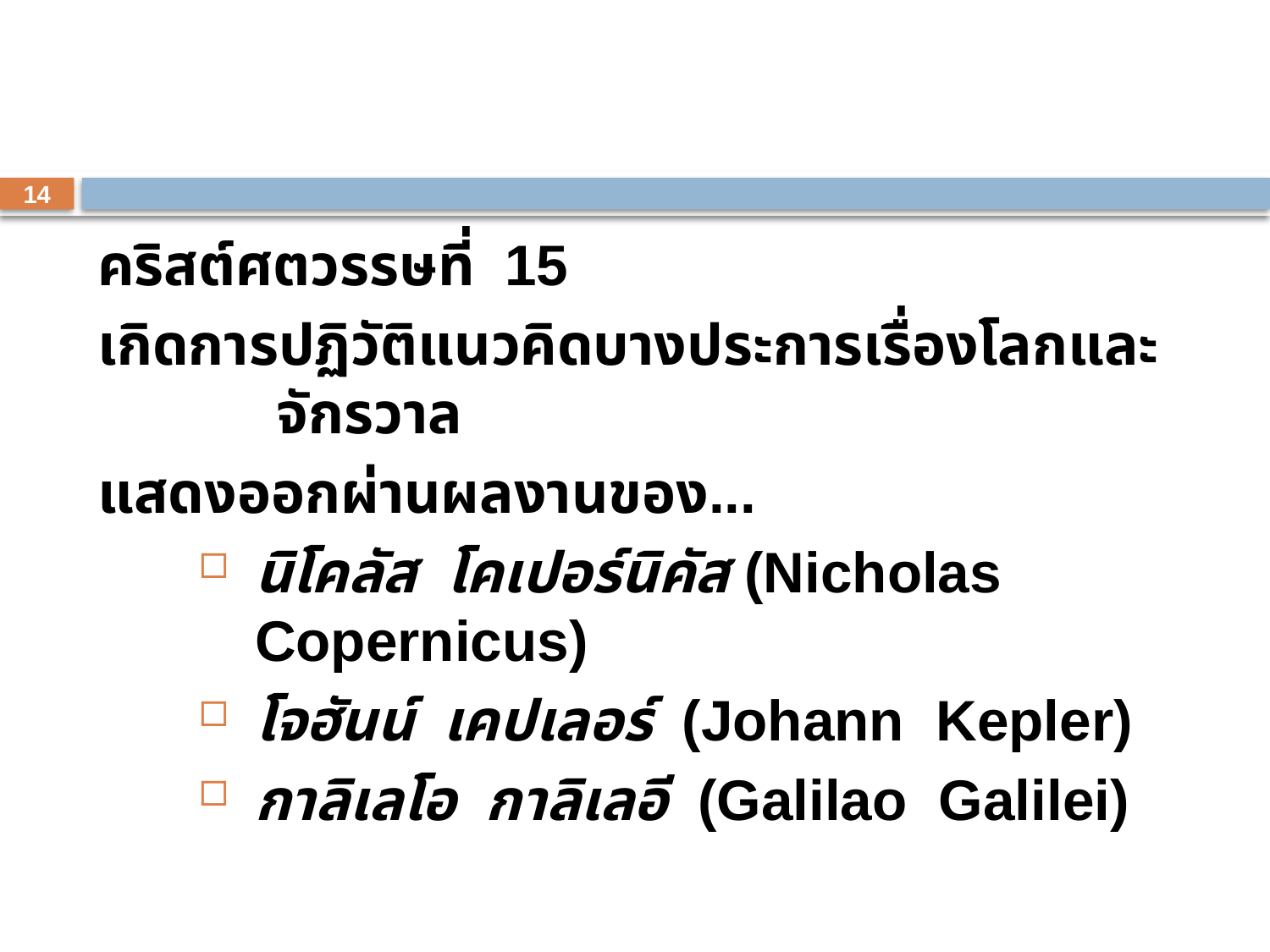

14
คริสต์ศตวรรษที่  15
เกิดการปฏิวัติแนวคิดบางประการเรื่องโลกและจักรวาล
แสดงออกผ่านผลงานของ...
นิโคลัส  โคเปอร์นิคัส (Nicholas  Copernicus)
โจฮันน์  เคปเลอร์  (Johann  Kepler)
กาลิเลโอ  กาลิเลอี  (Galilao  Galilei)